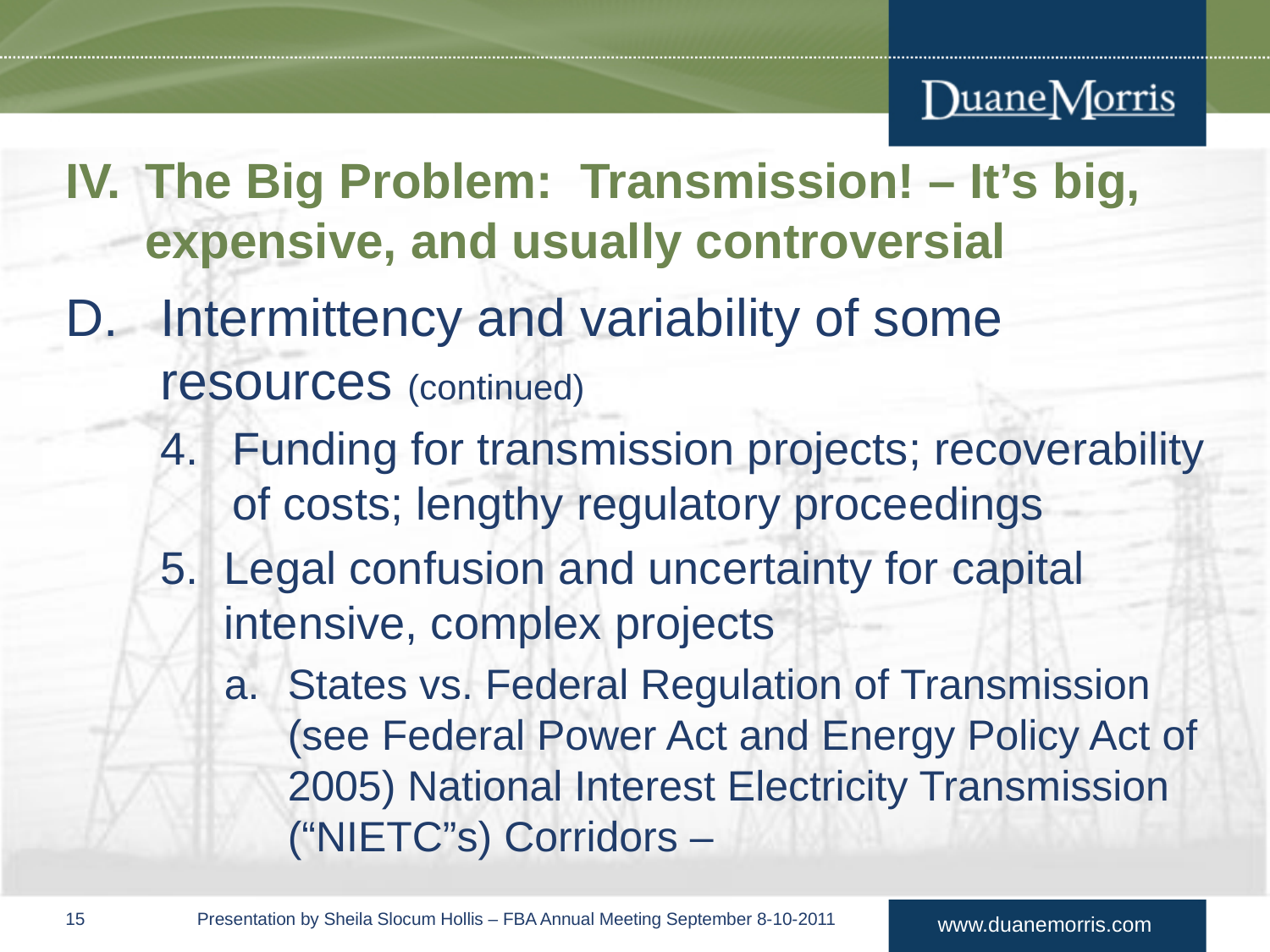

# The Big Problem:  Transmission! – It’s big, expensive, and usually controversial
Intermittency and variability of some resources (continued)
Funding for transmission projects; recoverability of costs; lengthy regulatory proceedings
Legal confusion and uncertainty for capital intensive, complex projects
States vs. Federal Regulation of Transmission (see Federal Power Act and Energy Policy Act of 2005) National Interest Electricity Transmission (“NIETC”s) Corridors –
15	 Presentation by Sheila Slocum Hollis – FBA Annual Meeting September 8-10-2011